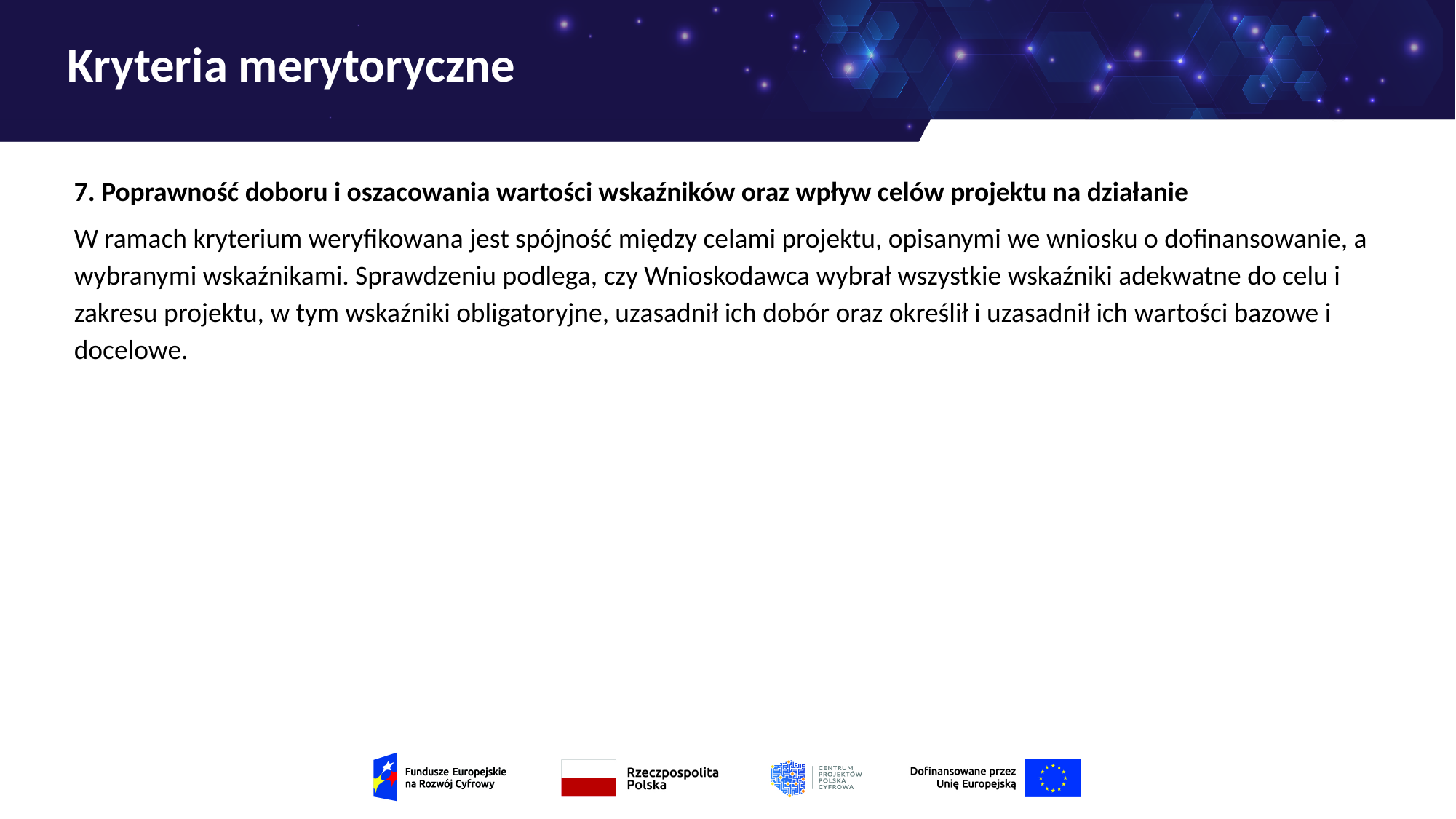

# Kryteria merytoryczne
7. Poprawność doboru i oszacowania wartości wskaźników oraz wpływ celów projektu na działanie
W ramach kryterium weryfikowana jest spójność między celami projektu, opisanymi we wniosku o dofinansowanie, a wybranymi wskaźnikami. Sprawdzeniu podlega, czy Wnioskodawca wybrał wszystkie wskaźniki adekwatne do celu i zakresu projektu, w tym wskaźniki obligatoryjne, uzasadnił ich dobór oraz określił i uzasadnił ich wartości bazowe i docelowe.